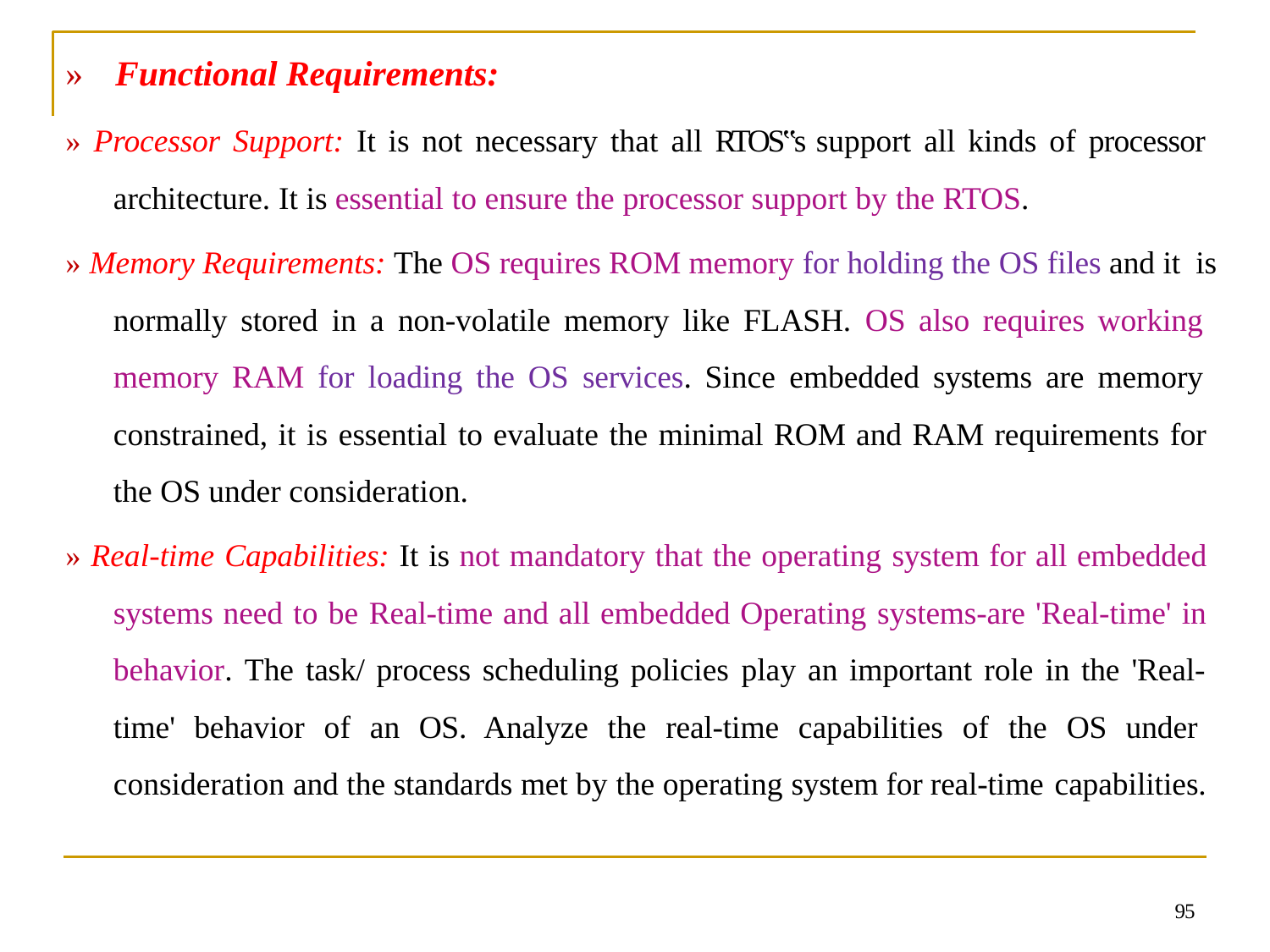

# »	Functional Requirements:
» Processor Support: It is not necessary that all RTOS‟s support all kinds of processor  architecture. It is essential to ensure the processor support by the RTOS.
» Memory Requirements: The OS requires ROM memory for holding the OS files and it  is normally stored in a non-volatile memory like FLASH. OS also requires working  memory RAM for loading the OS services. Since embedded systems are memory  constrained, it is essential to evaluate the minimal ROM and RAM requirements for  the OS under consideration.
» Real-time Capabilities: It is not mandatory that the operating system for all embedded  systems need to be Real-time and all embedded Operating systems-are 'Real-time' in  behavior. The task/ process scheduling policies play an important role in the 'Real-  time' behavior of an OS. Analyze the real-time capabilities of the OS under  consideration and the standards met by the operating system for real-time capabilities.

95